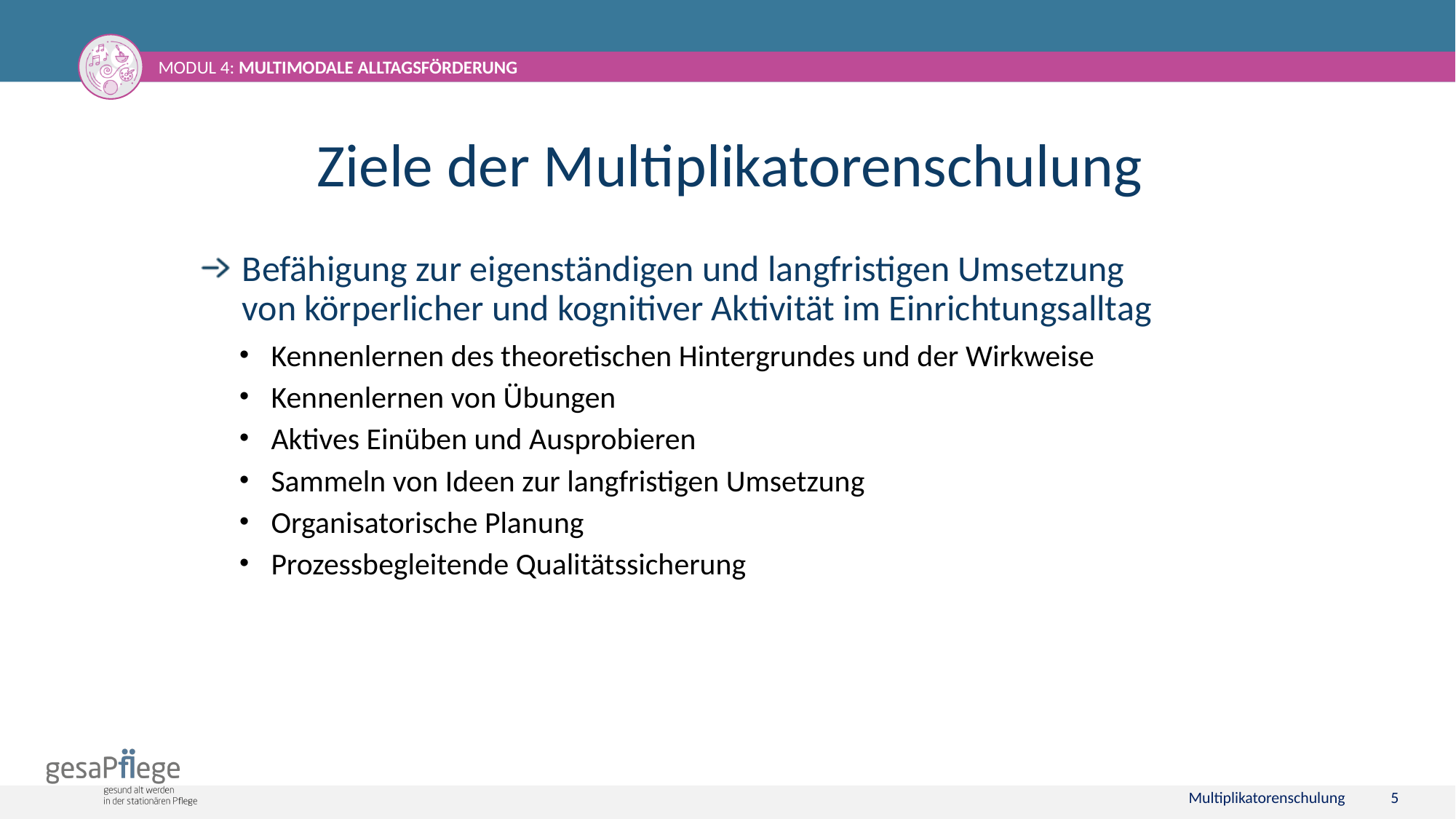

# Ziele der Multiplikatorenschulung
Befähigung zur eigenständigen und langfristigen Umsetzung
von körperlicher und kognitiver Aktivität im Einrichtungsalltag
Kennenlernen des theoretischen Hintergrundes und der Wirkweise
Kennenlernen von Übungen
Aktives Einüben und Ausprobieren
Sammeln von Ideen zur langfristigen Umsetzung
Organisatorische Planung
Prozessbegleitende Qualitätssicherung
Multiplikatorenschulung
5